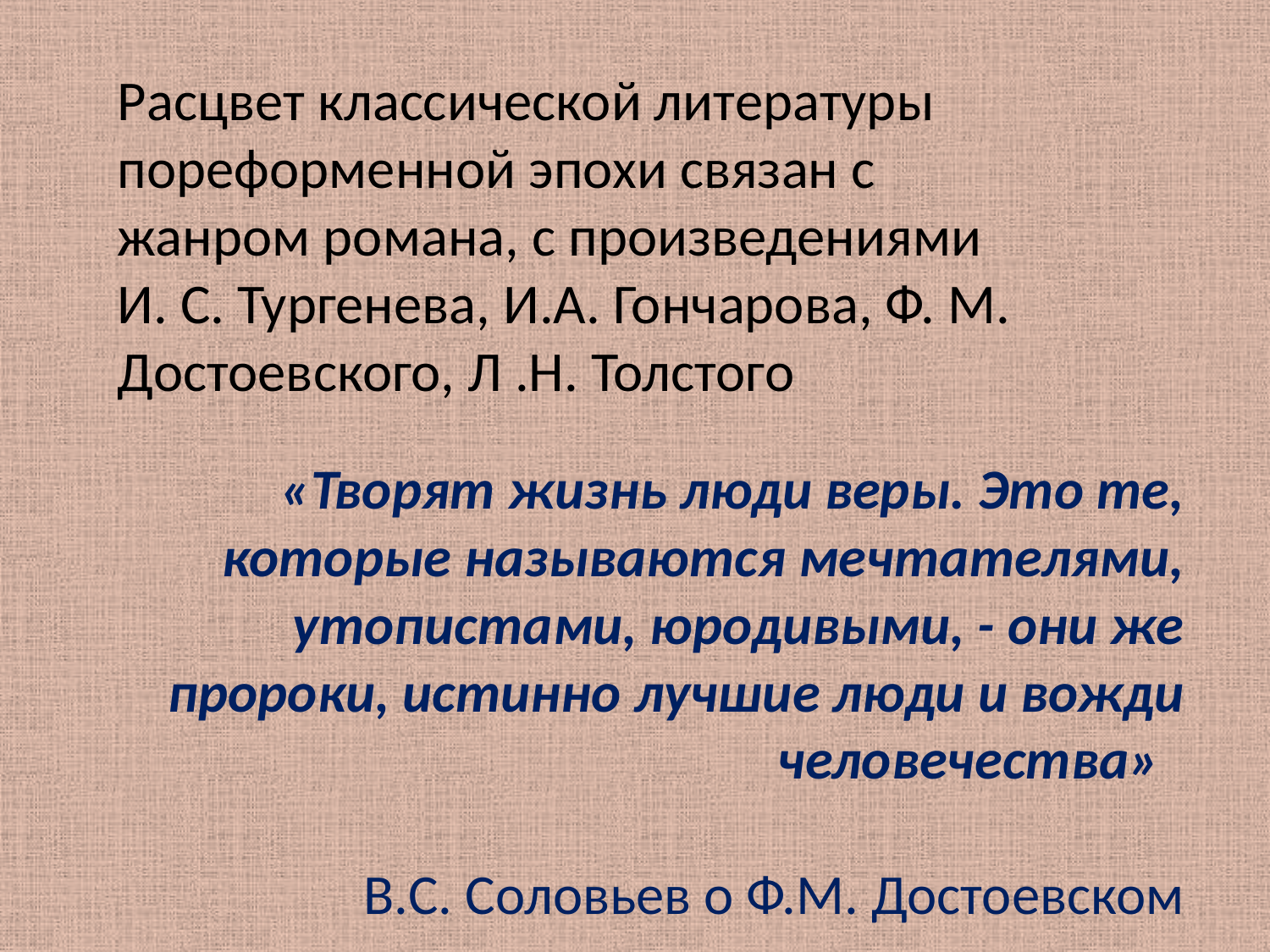

Расцвет классической литературы пореформенной эпохи связан с жанром романа, с произведениями И. С. Тургенева, И.А. Гончарова, Ф. М. Достоевского, Л .Н. Толстого
«Творят жизнь люди веры. Это те, которые называются мечтателями, утопистами, юродивыми, - они же пророки, истинно лучшие люди и вожди человечества»

В.С. Соловьев о Ф.М. Достоевском